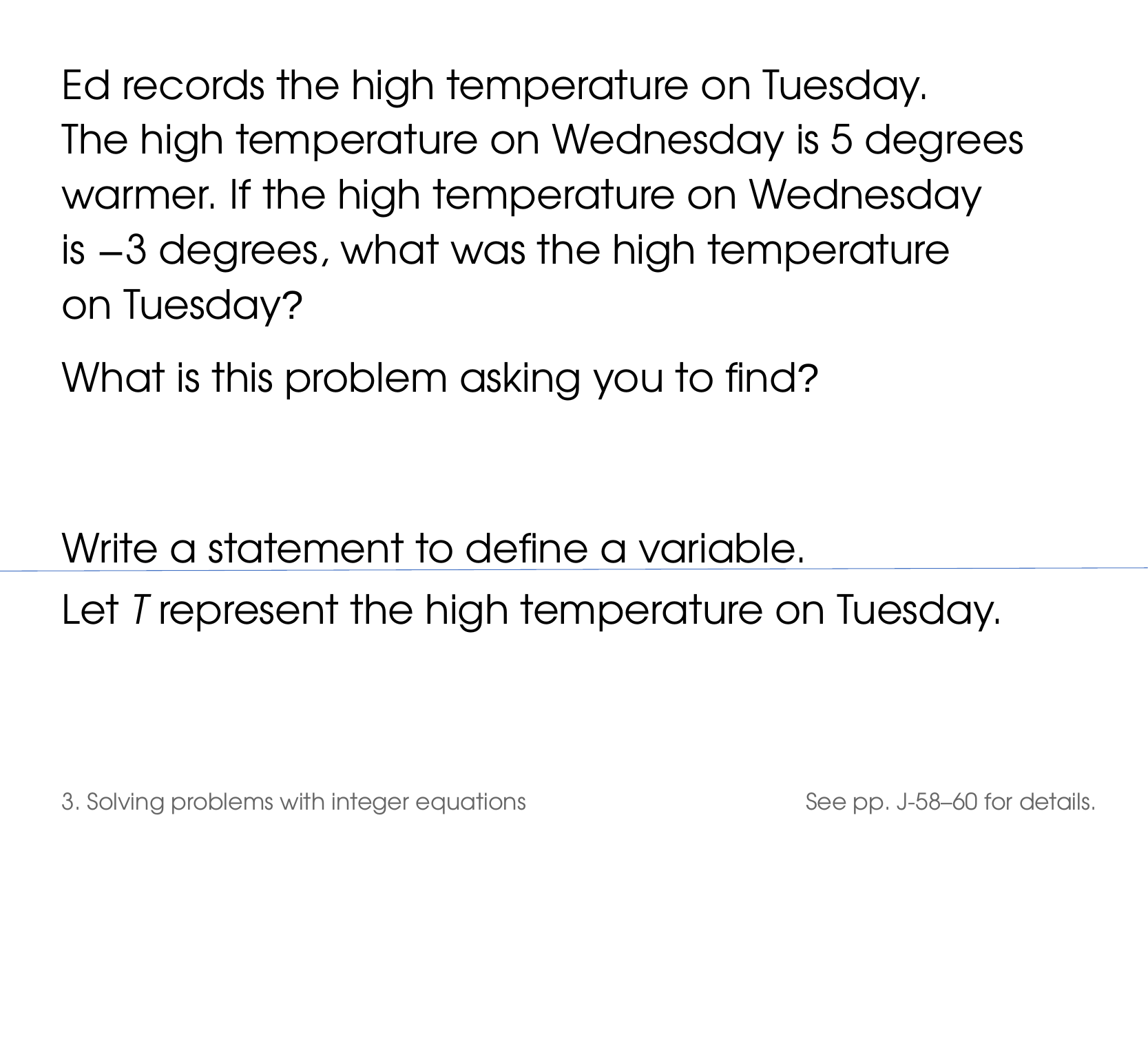

Ed records the high temperature on Tuesday.
The high temperature on Wednesday is 5 degrees warmer. If the high temperature on Wednesday
is −3 degrees, what was the high temperature
​on Tuesday?
What is this problem asking you to find?
Write a statement to define a variable.
Let T represent the high temperature on Tuesday.
3. Solving problems with integer equations
See pp. J-58–60 for details.